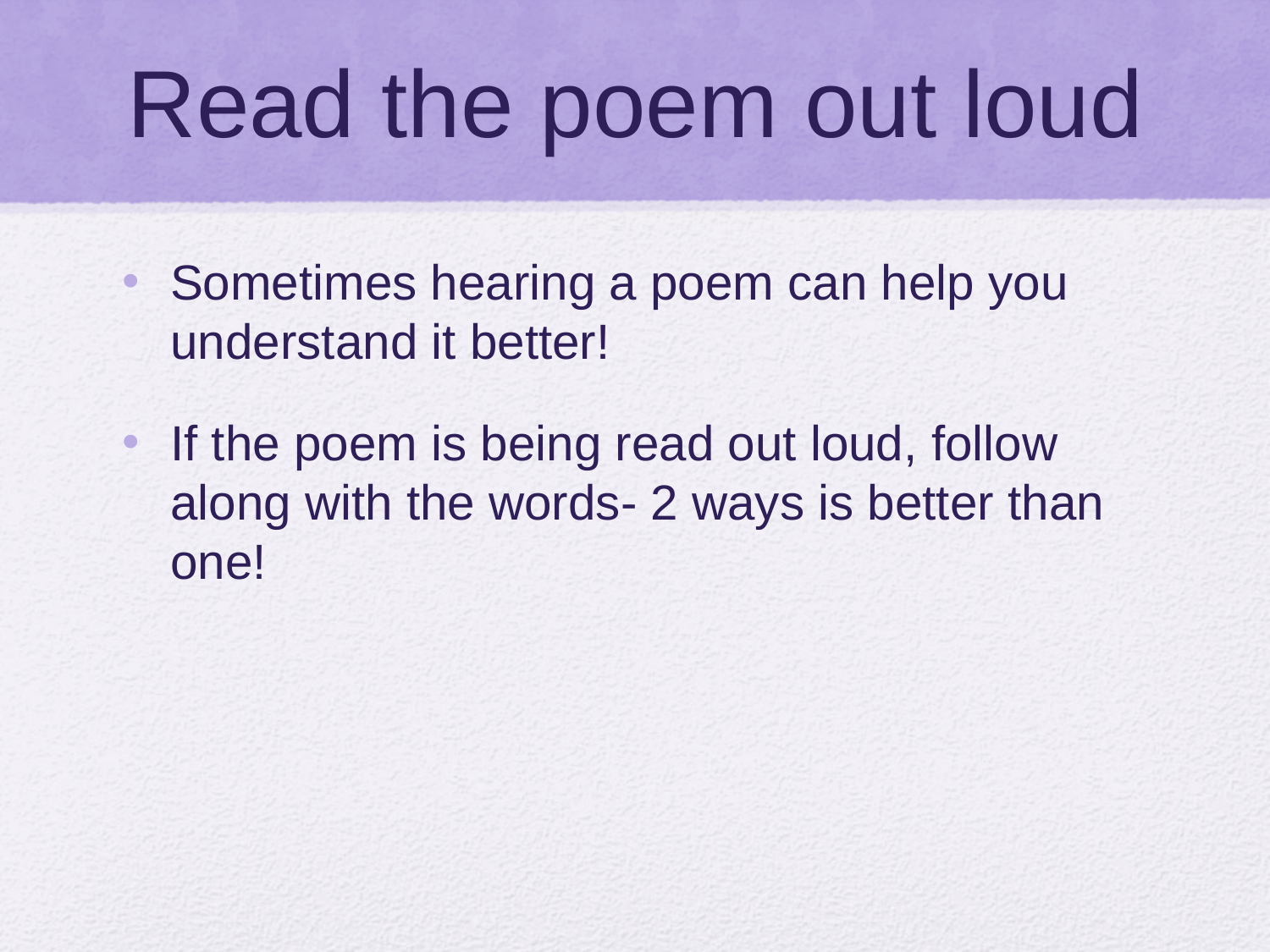

# Read the poem out loud
Sometimes hearing a poem can help you understand it better!
If the poem is being read out loud, follow along with the words- 2 ways is better than one!